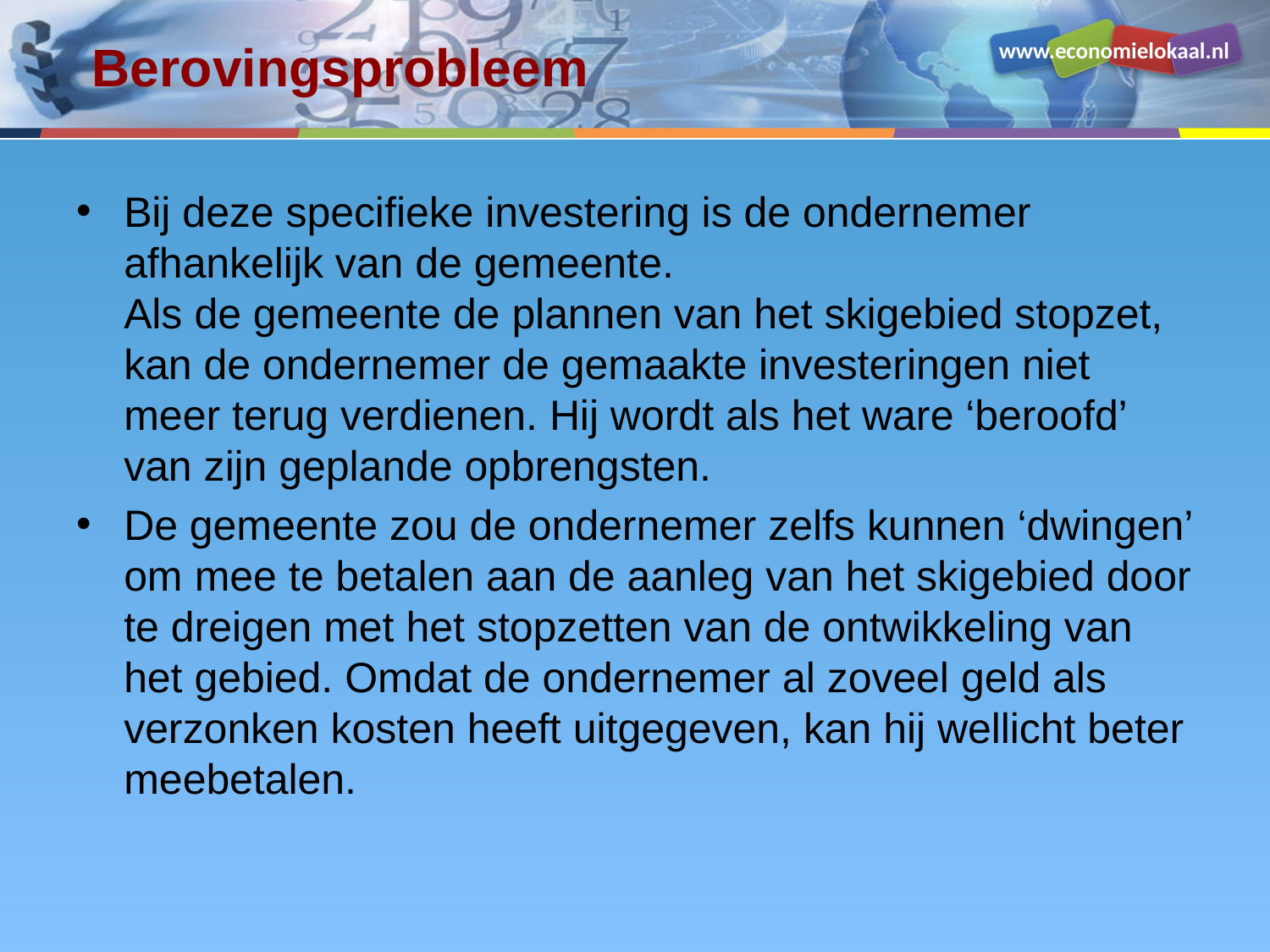

# Berovingsprobleem
Bij deze specifieke investering is de ondernemer afhankelijk van de gemeente.
Als de gemeente de plannen van het skigebied stopzet, kan de ondernemer de gemaakte investeringen niet meer terug verdienen. Hij wordt als het ware ‘beroofd’ van zijn geplande opbrengsten.
De gemeente zou de ondernemer zelfs kunnen ‘dwingen’ om mee te betalen aan de aanleg van het skigebied door te dreigen met het stopzetten van de ontwikkeling van het gebied. Omdat de ondernemer al zoveel geld als verzonken kosten heeft uitgegeven, kan hij wellicht beter meebetalen.